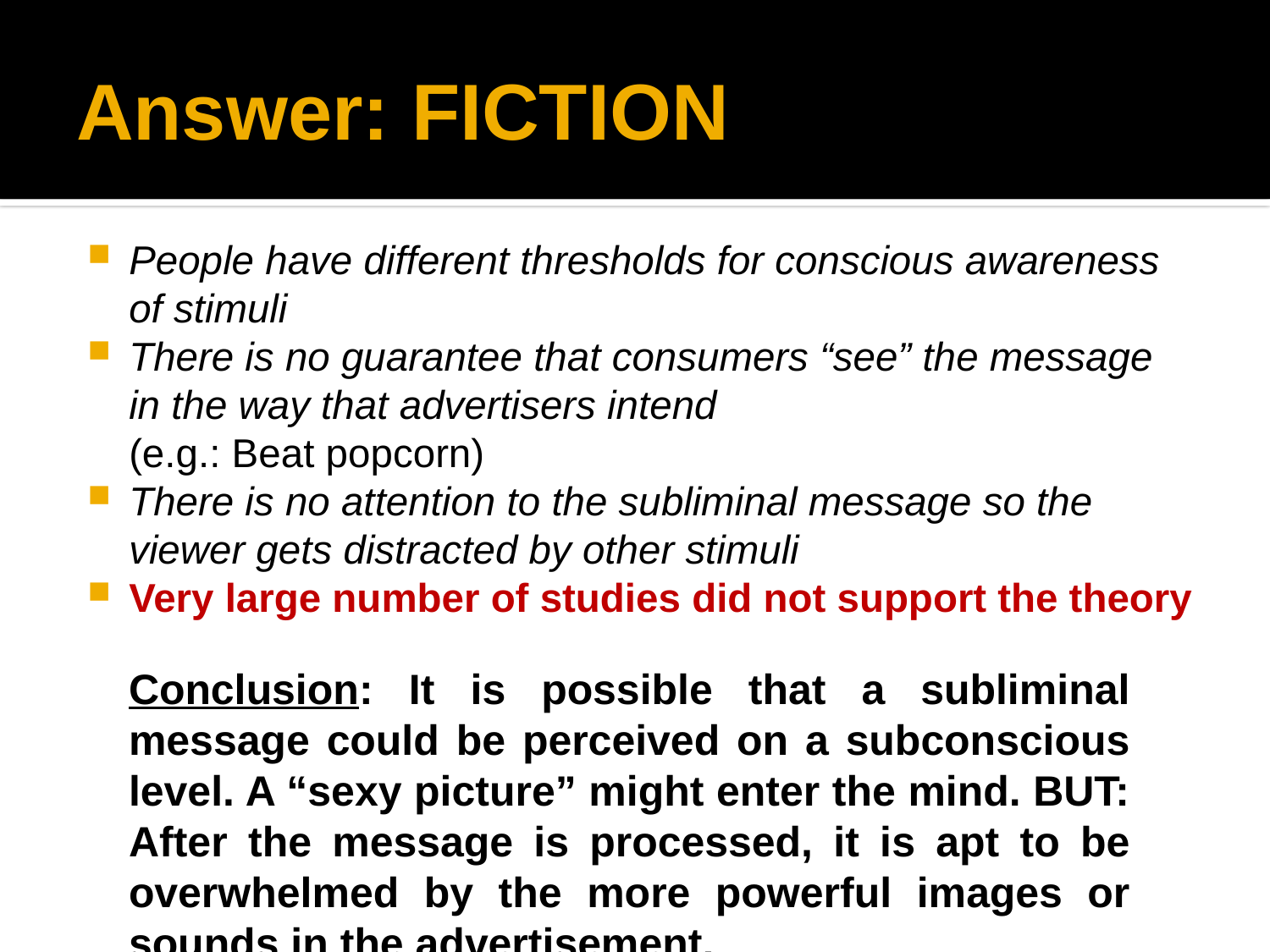

# Answer: FICTION
People have different thresholds for conscious awareness of stimuli
There is no guarantee that consumers “see” the message in the way that advertisers intend
	(e.g.: Beat popcorn)
There is no attention to the subliminal message so the viewer gets distracted by other stimuli
Very large number of studies did not support the theory

Conclusion: It is possible that a subliminal message could be perceived on a subconscious level. A “sexy picture” might enter the mind. BUT: After the message is processed, it is apt to be overwhelmed by the more powerful images or sounds in the advertisement.